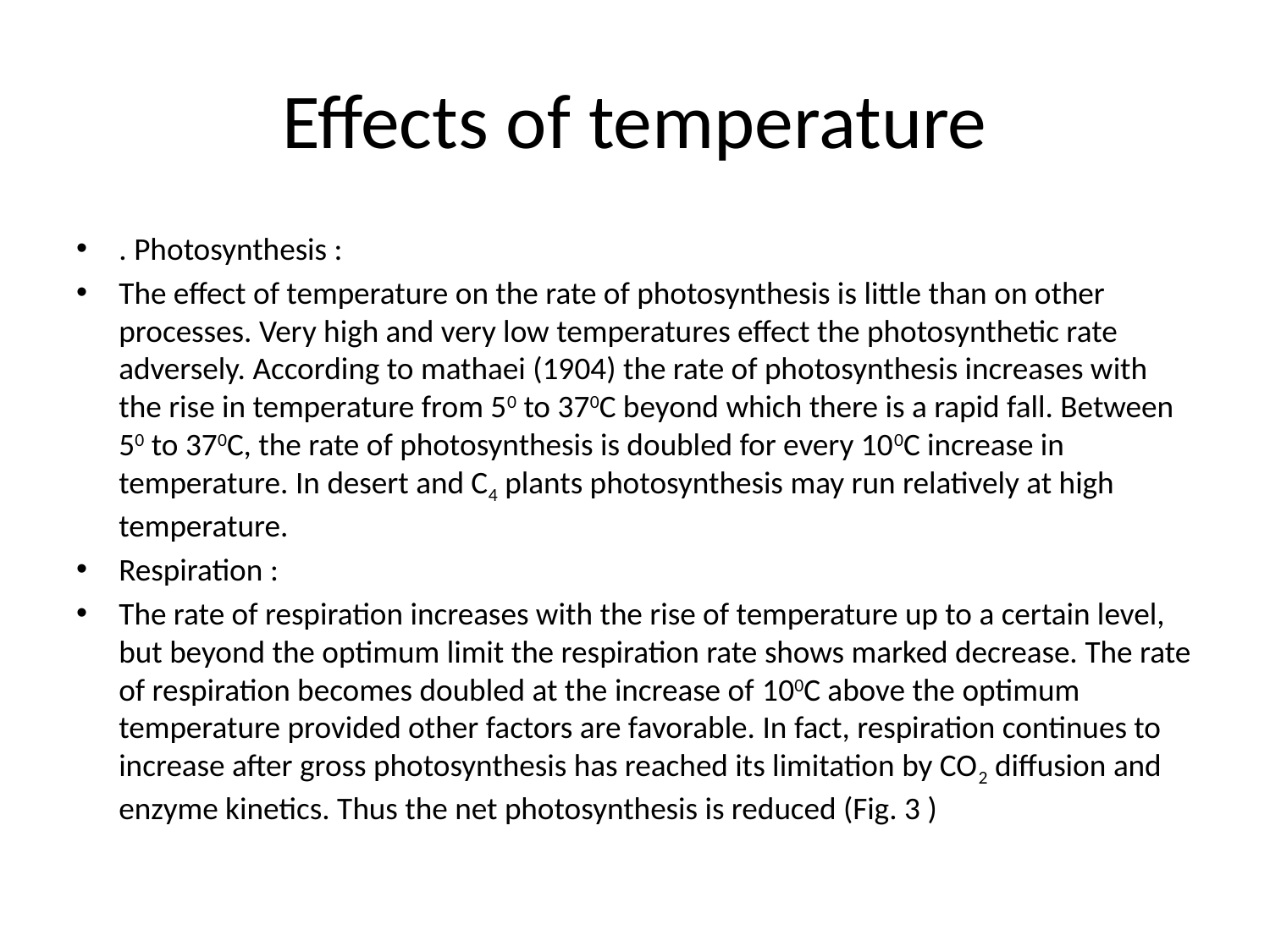

# Effects of temperature
. Photosynthesis :
The effect of temperature on the rate of photosynthesis is little than on other processes. Very high and very low temperatures effect the photosynthetic rate adversely. According to mathaei (1904) the rate of photosynthesis increases with the rise in temperature from 50 to 370C beyond which there is a rapid fall. Between 50 to 370C, the rate of photosynthesis is doubled for every 100C increase in temperature. In desert and C4 plants photosynthesis may run relatively at high temperature.
Respiration :
The rate of respiration increases with the rise of temperature up to a certain level, but beyond the optimum limit the respiration rate shows marked decrease. The rate of respiration becomes doubled at the increase of 100C above the optimum temperature provided other factors are favorable. In fact, respiration continues to increase after gross photosynthesis has reached its limitation by CO2 diffusion and enzyme kinetics. Thus the net photosynthesis is reduced (Fig. 3 )